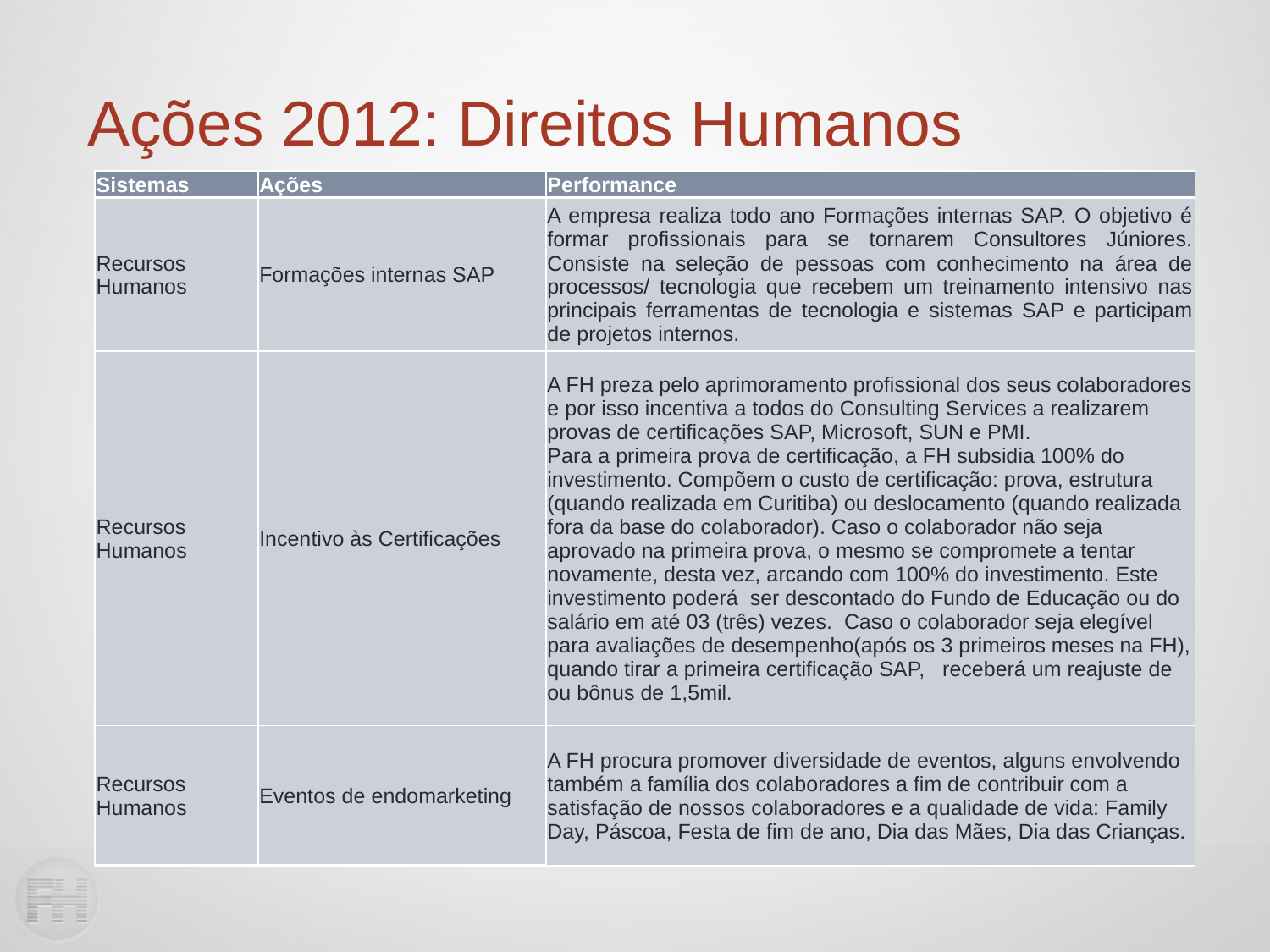

Ações 2012: Direitos Humanos
| Sistemas | Ações | Performance |
| --- | --- | --- |
| Recursos Humanos | Formações internas SAP | A empresa realiza todo ano Formações internas SAP. O objetivo é formar profissionais para se tornarem Consultores Júniores. Consiste na seleção de pessoas com conhecimento na área de processos/ tecnologia que recebem um treinamento intensivo nas principais ferramentas de tecnologia e sistemas SAP e participam de projetos internos. |
| Recursos Humanos | Incentivo às Certificações | A FH preza pelo aprimoramento profissional dos seus colaboradores e por isso incentiva a todos do Consulting Services a realizarem provas de certificações SAP, Microsoft, SUN e PMI. Para a primeira prova de certificação, a FH subsidia 100% do investimento. Compõem o custo de certificação: prova, estrutura (quando realizada em Curitiba) ou deslocamento (quando realizada fora da base do colaborador). Caso o colaborador não seja aprovado na primeira prova, o mesmo se compromete a tentar novamente, desta vez, arcando com 100% do investimento. Este investimento poderá ser descontado do Fundo de Educação ou do salário em até 03 (três) vezes. Caso o colaborador seja elegível para avaliações de desempenho(após os 3 primeiros meses na FH), quando tirar a primeira certificação SAP, receberá um reajuste de ou bônus de 1,5mil. |
| Recursos Humanos | Eventos de endomarketing | A FH procura promover diversidade de eventos, alguns envolvendo também a família dos colaboradores a fim de contribuir com a satisfação de nossos colaboradores e a qualidade de vida: Family Day, Páscoa, Festa de fim de ano, Dia das Mães, Dia das Crianças. |